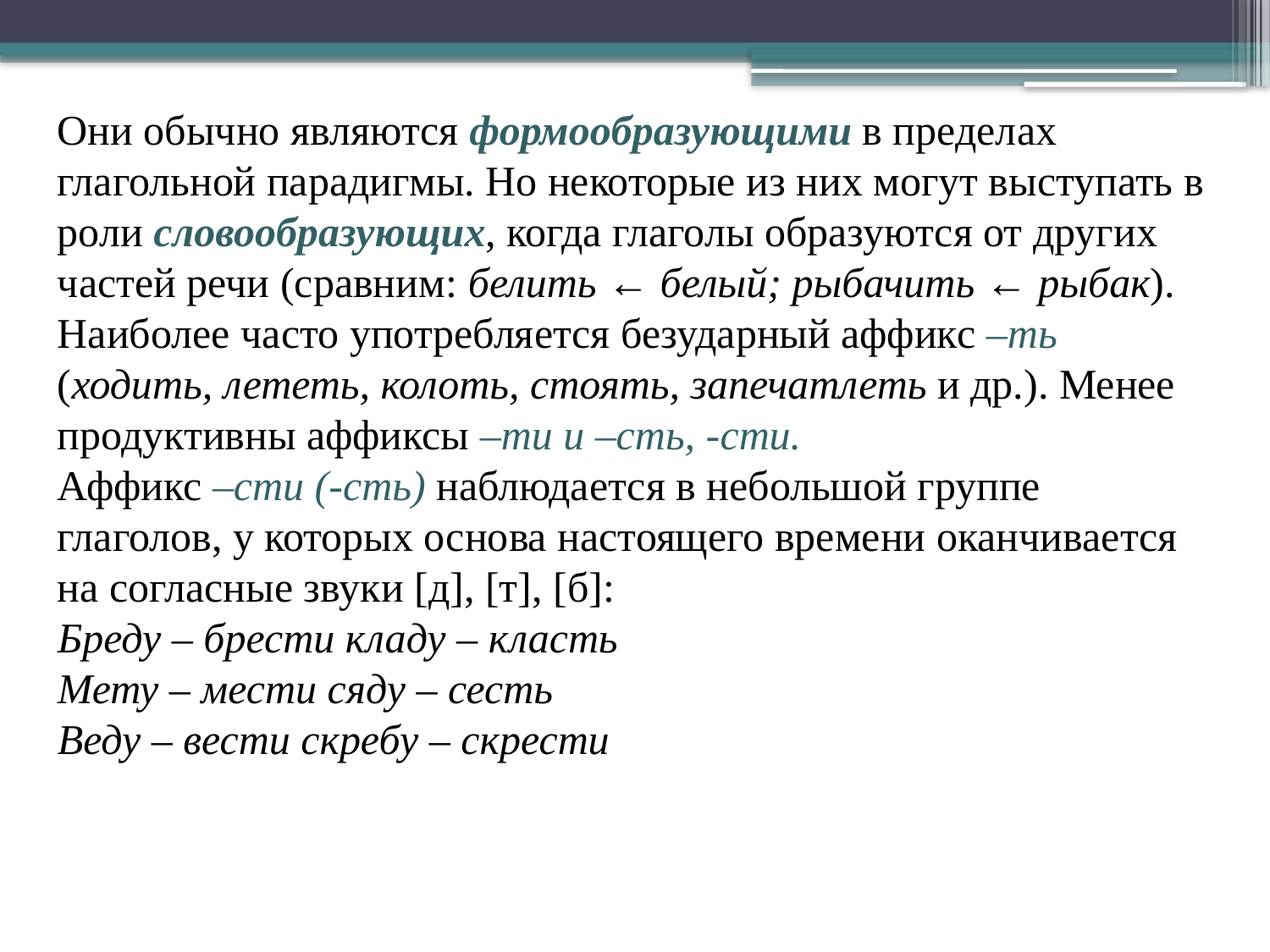

Они обычно являются формообразующими в пределах глагольной парадигмы. Но некоторые из них могут выступать в роли словообразующих, когда глаголы образуются от других частей речи (сравним: белить ← белый; рыбачить ← рыбак).
Наиболее часто употребляется безударный аффикс –ть (ходить, лететь, колоть, стоять, запечатлеть и др.). Менее продуктивны аффиксы –ти и –сть, -сти.
Аффикс –сти (-сть) наблюдается в небольшой группе глаголов, у которых основа настоящего времени оканчивается на согласные звуки [д], [т], [б]:
Бреду – брести кладу – класть
Мету – мести сяду – сесть
Веду – вести скребу – скрести